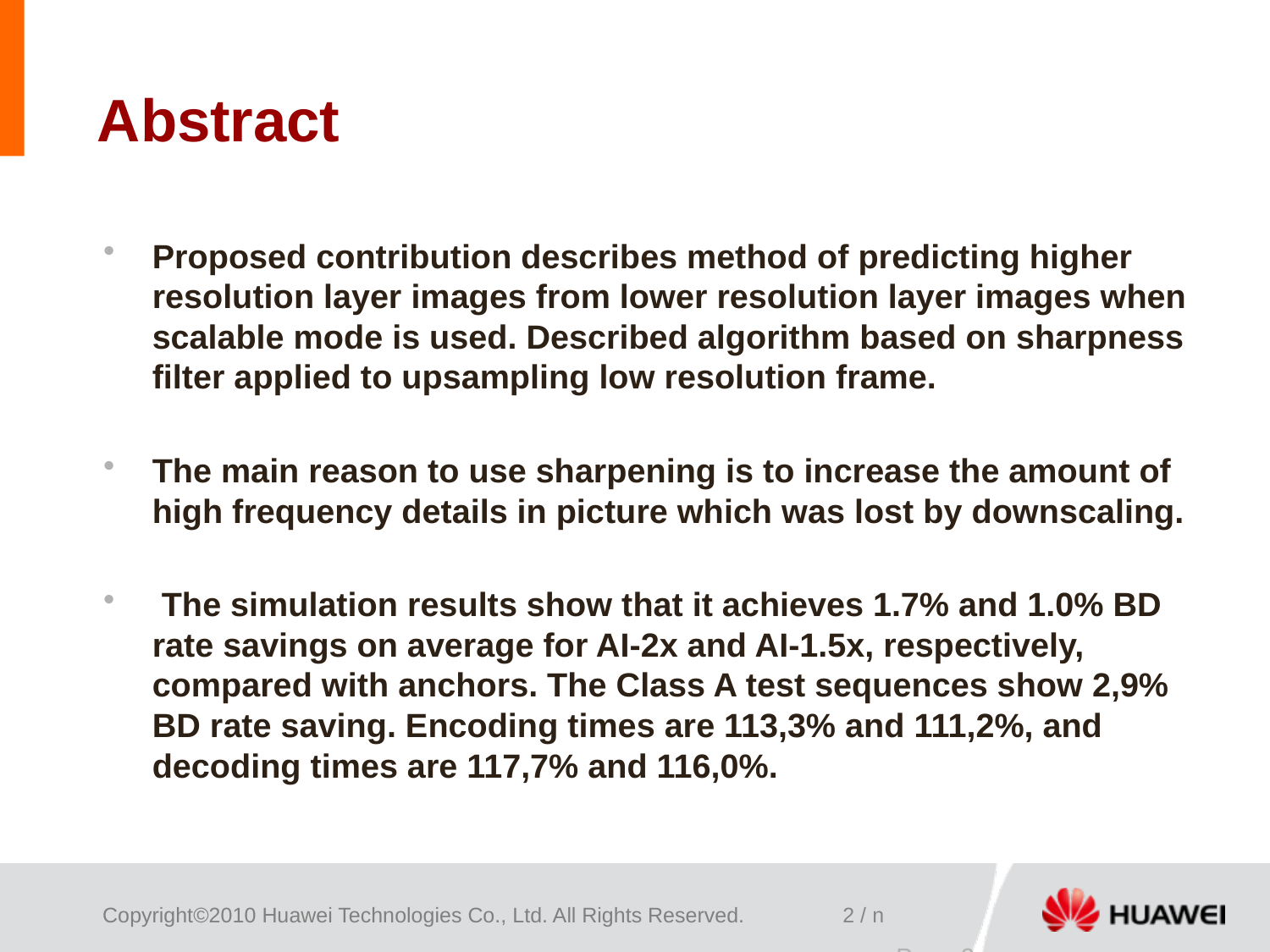

# Abstract
Proposed contribution describes method of predicting higher resolution layer images from lower resolution layer images when scalable mode is used. Described algorithm based on sharpness filter applied to upsampling low resolution frame.

The main reason to use sharpening is to increase the amount of high frequency details in picture which was lost by downscaling.

 The simulation results show that it achieves 1.7% and 1.0% BD rate savings on average for AI-2x and AI-1.5x, respectively, compared with anchors. The Class A test sequences show 2,9% BD rate saving. Encoding times are 113,3% and 111,2%, and decoding times are 117,7% and 116,0%.

Page 2